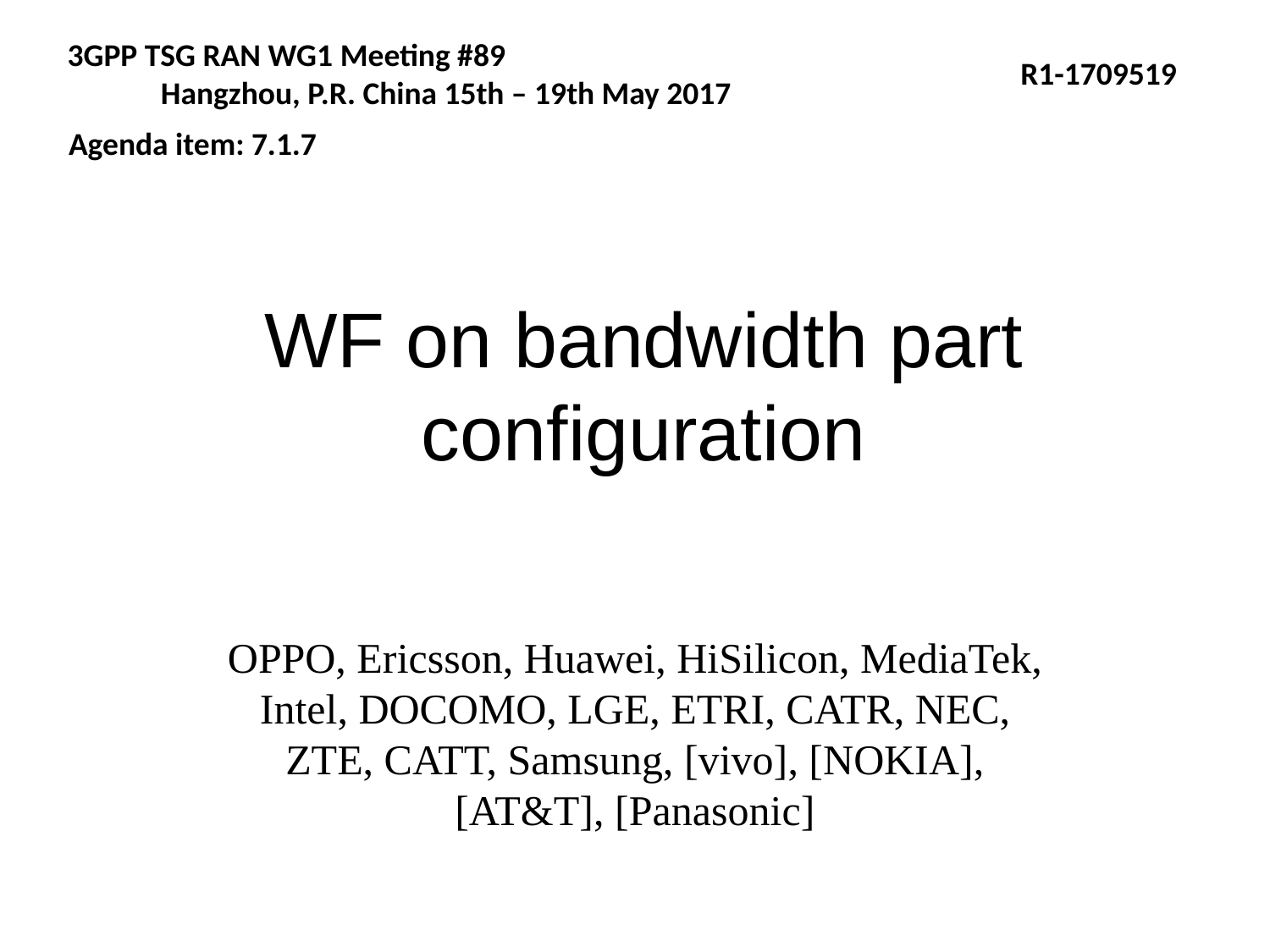

3GPP TSG RAN WG1 Meeting #89                                                                                  Hangzhou, P.R. China 15th – 19th May 2017
R1-1709519
Agenda item: 7.1.7
# WF on bandwidth part configuration
OPPO, Ericsson, Huawei, HiSilicon, MediaTek, Intel, DOCOMO, LGE, ETRI, CATR, NEC, ZTE, CATT, Samsung, [vivo], [NOKIA], [AT&T], [Panasonic]